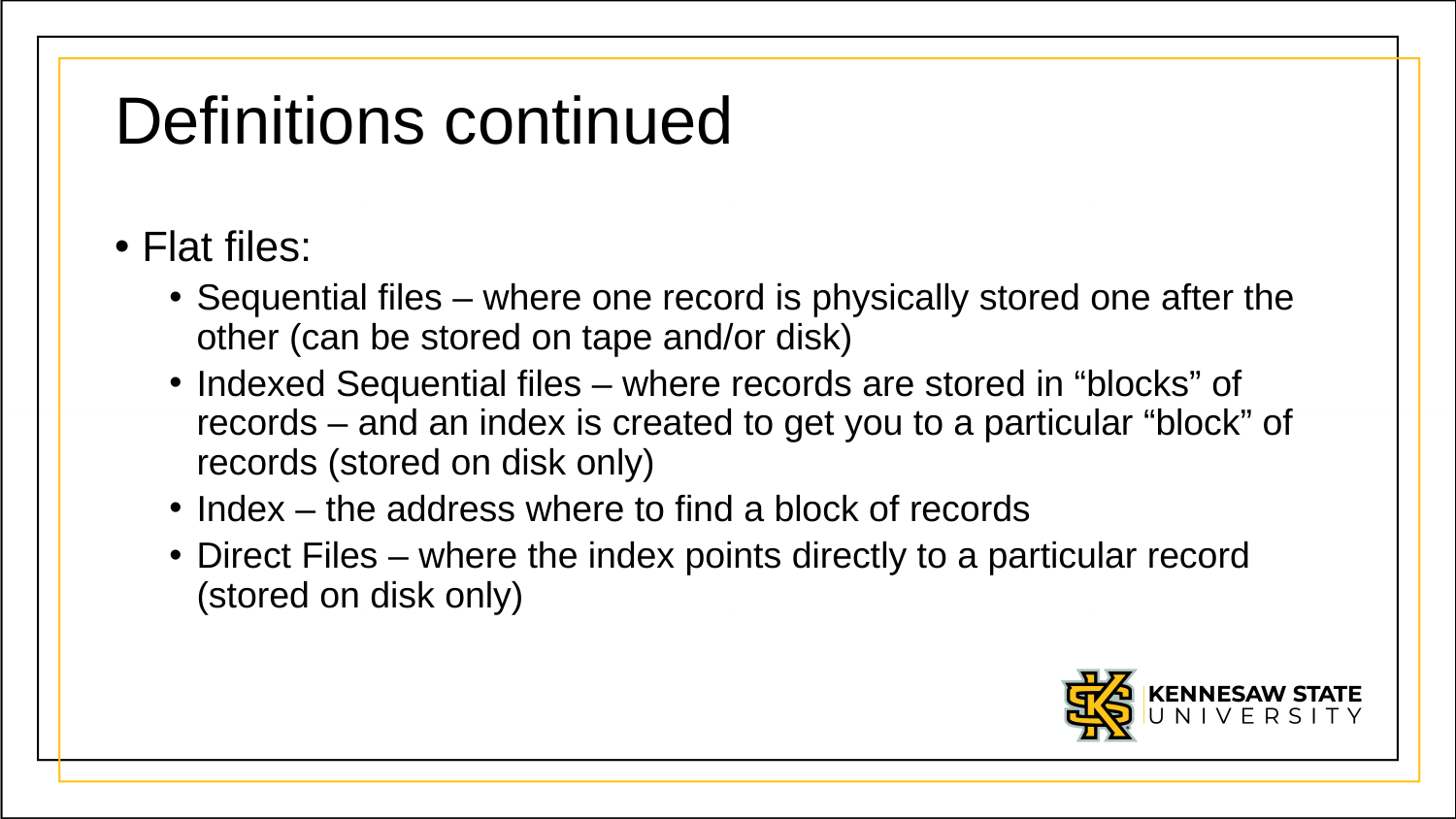

# Definitions continued
Flat files:
Sequential files – where one record is physically stored one after the other (can be stored on tape and/or disk)
Indexed Sequential files – where records are stored in “blocks” of records – and an index is created to get you to a particular “block” of records (stored on disk only)
Index – the address where to find a block of records
Direct Files – where the index points directly to a particular record (stored on disk only)